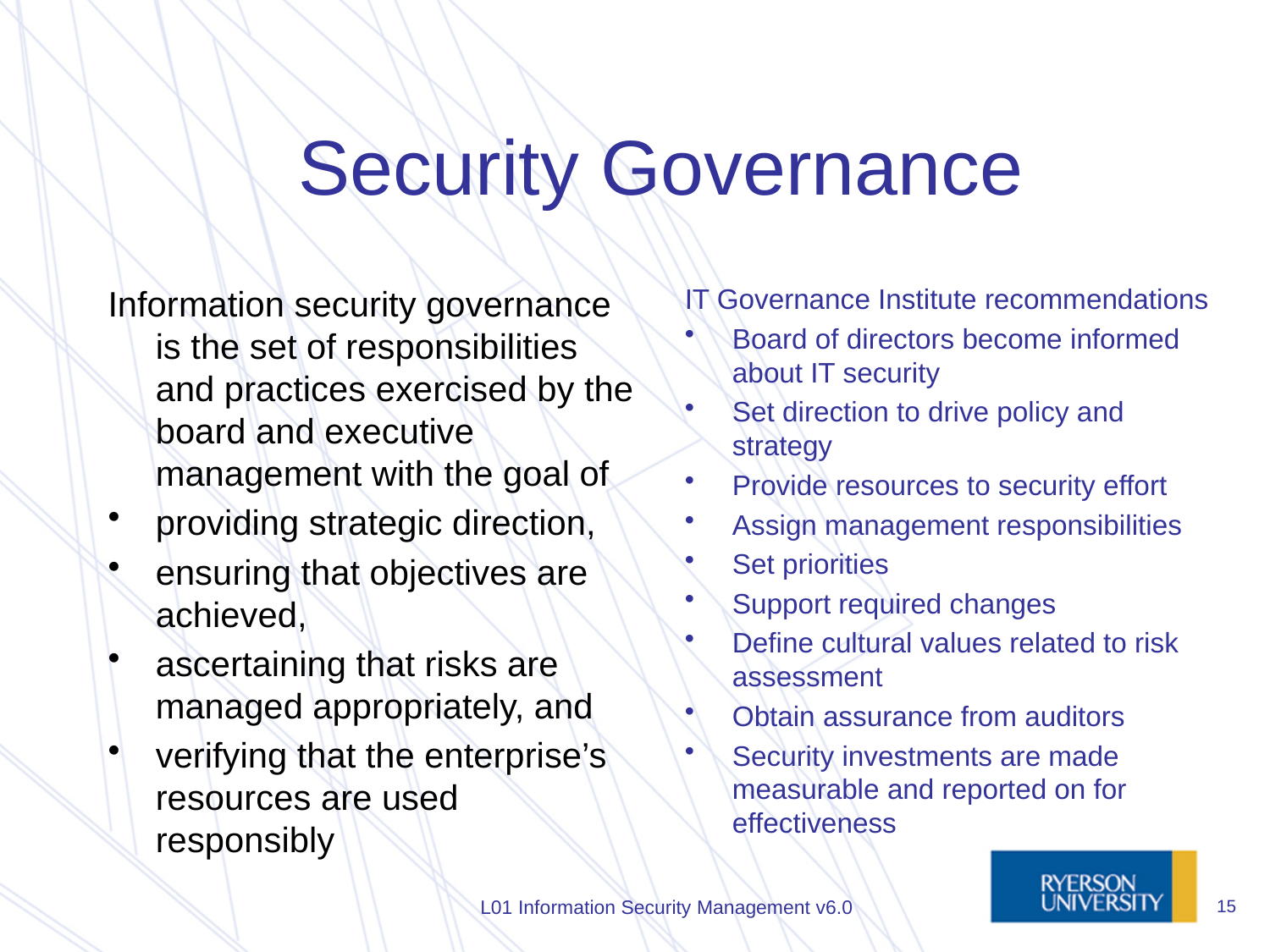

# Security Governance
Information security governance is the set of responsibilities and practices exercised by the board and executive management with the goal of
providing strategic direction,
ensuring that objectives are achieved,
ascertaining that risks are managed appropriately, and
verifying that the enterprise’s resources are used responsibly
IT Governance Institute recommendations
Board of directors become informed about IT security
Set direction to drive policy and strategy
Provide resources to security effort
Assign management responsibilities
Set priorities
Support required changes
Define cultural values related to risk assessment
Obtain assurance from auditors
Security investments are made measurable and reported on for effectiveness

L01 Information Security Management v6.0
15